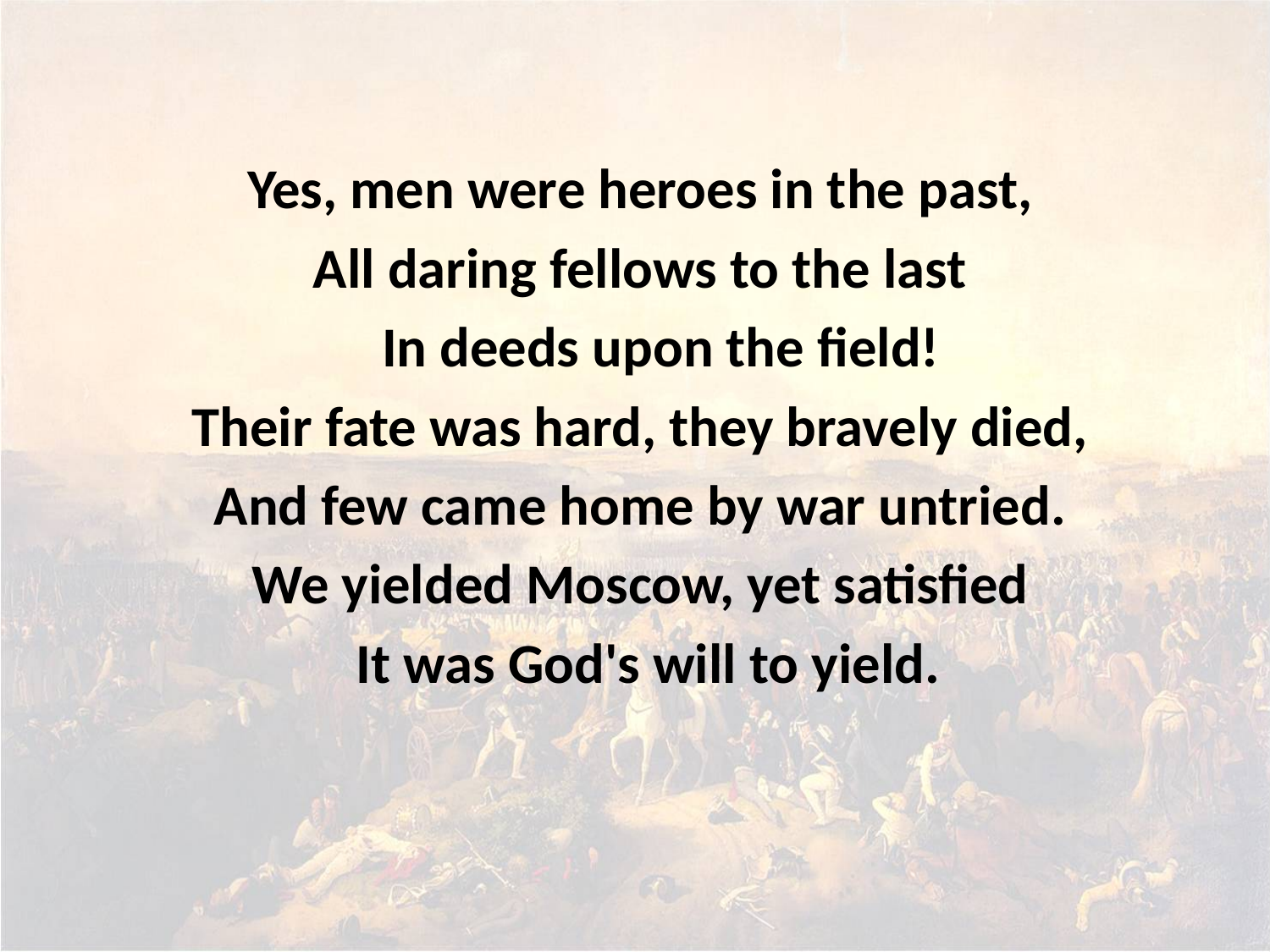

Yes, men were heroes in the past,
	All daring fellows to the last
       In deeds upon the field!
	Their fate was hard, they bravely died,
	And few came home by war untried.
	We yielded Moscow, yet satisfied
     It was God's will to yield.